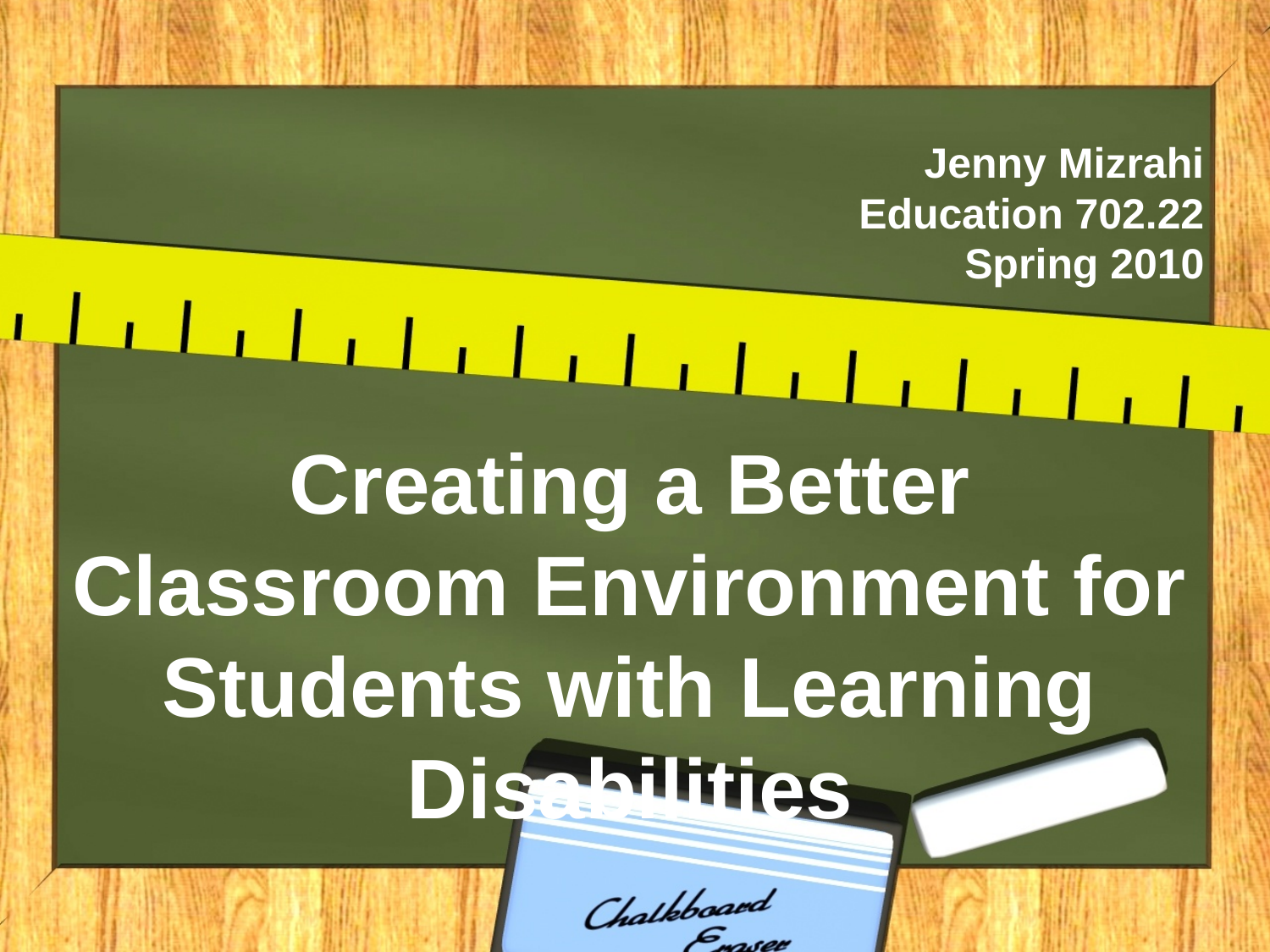

# Jenny Mizrahi Education 702.22 Spring 2010
Creating a Better Classroom Environment for Students with Learning Disabilities